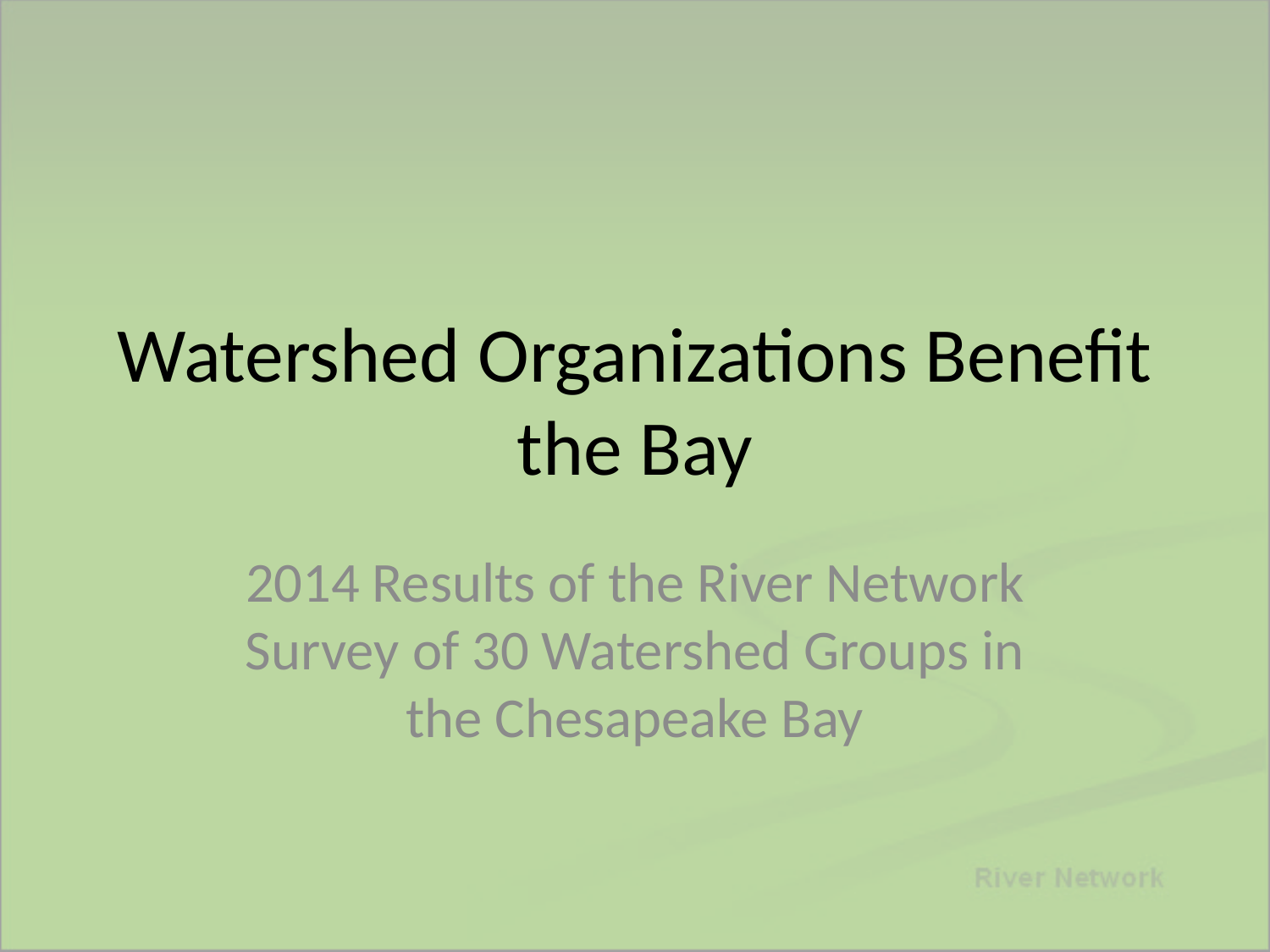

# Watershed Organizations Benefit the Bay
2014 Results of the River Network Survey of 30 Watershed Groups in the Chesapeake Bay